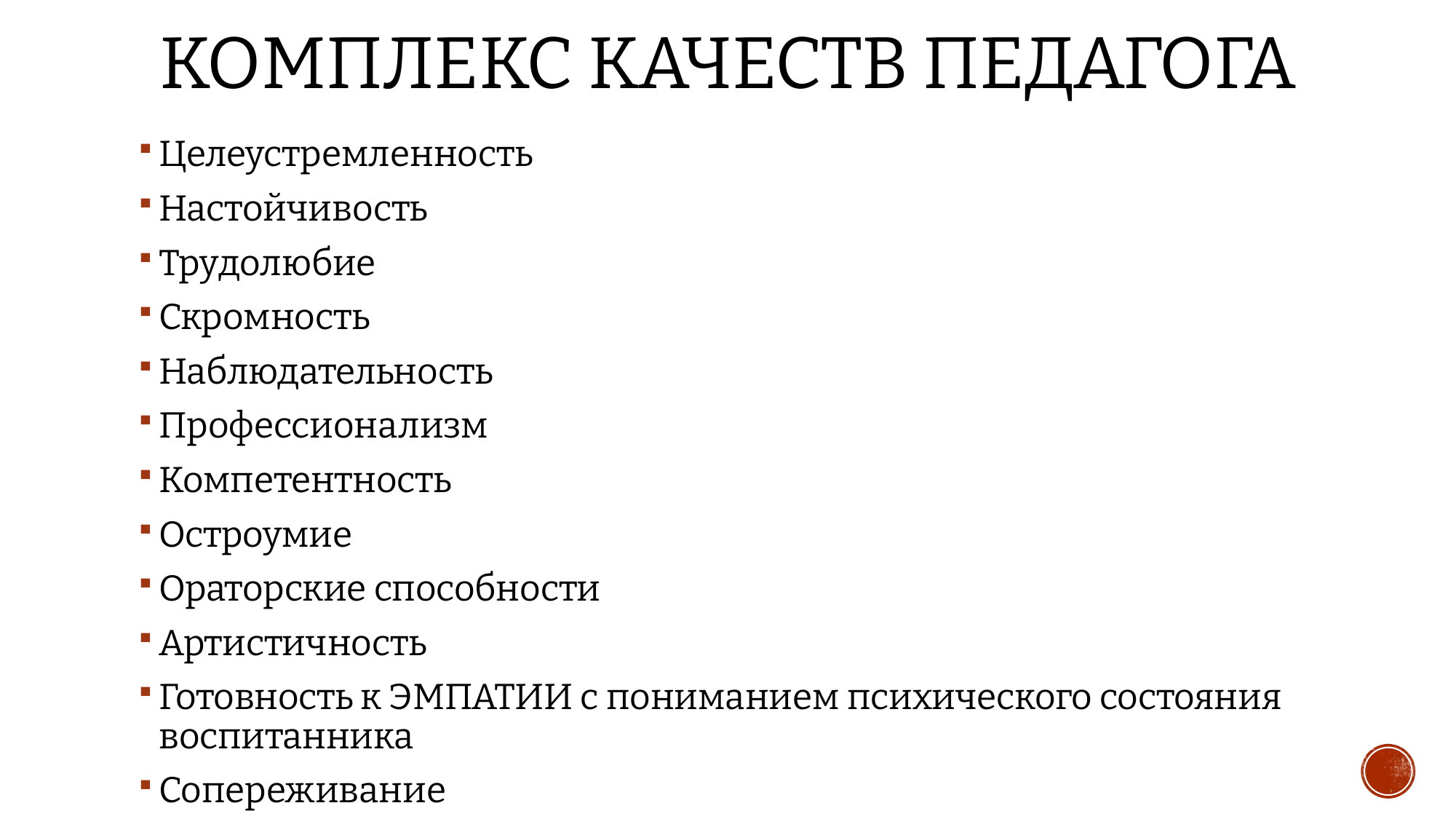

# Комплекс качеств педагога
Целеустремленность
Настойчивость
Трудолюбие
Скромность
Наблюдательность
Профессионализм
Компетентность
Остроумие
Ораторские способности
Артистичность
Готовность к ЭМПАТИИ с пониманием психического состояния воспитанника
Сопереживание